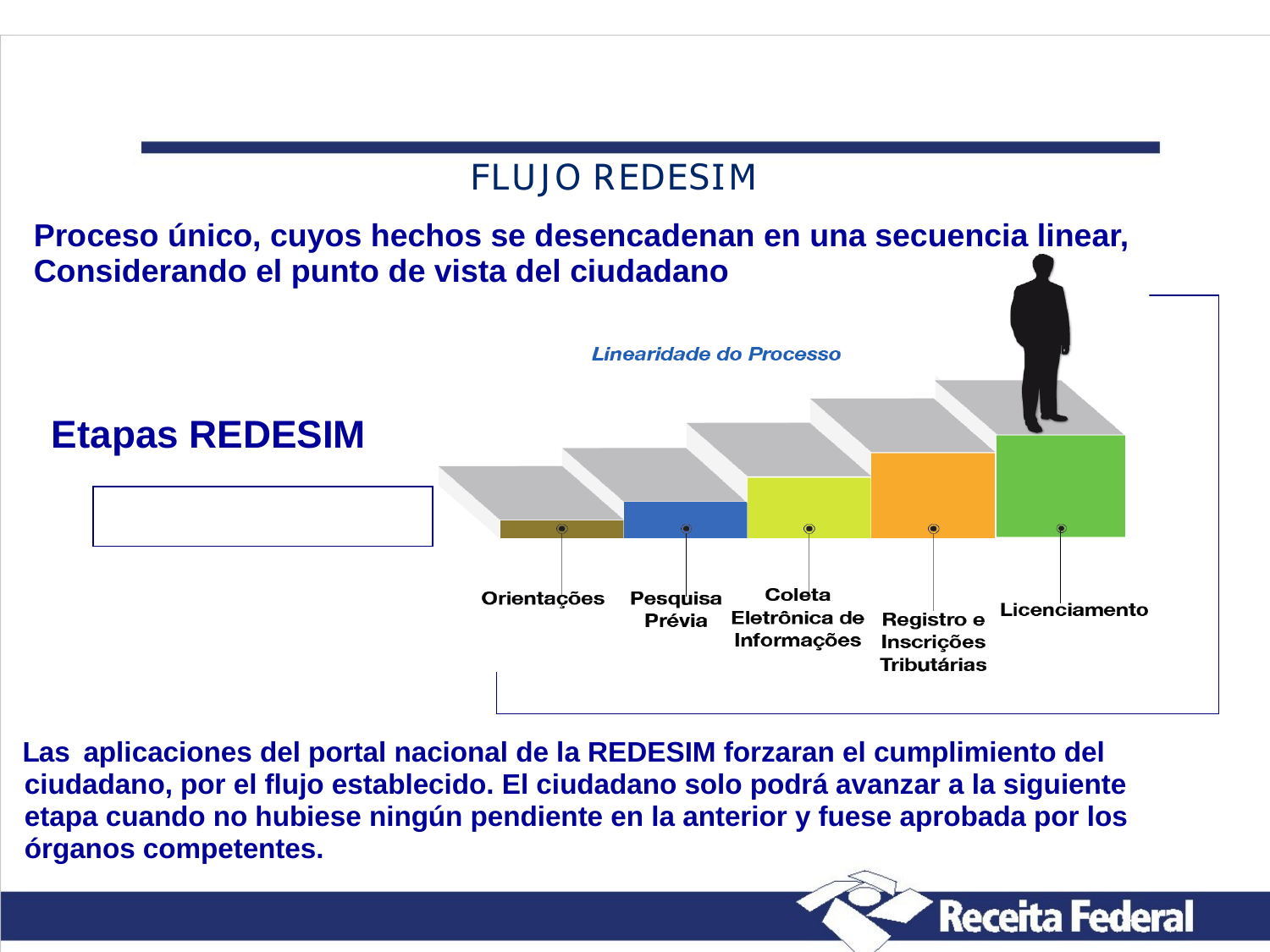

FLUJO REDESIM

Proceso único, cuyos hechos se desencadenan en una secuencia linear,
Considerando el punto de vista del ciudadano

Etapas REDESIM

   Las aplicaciones del portal nacional de la REDESIM forzaran el cumplimiento del
   ciudadano, por el flujo establecido. El ciudadano solo podrá avanzar a la siguiente
   etapa cuando no hubiese ningún pendiente en la anterior y fuese aprobada por los
   órganos competentes.